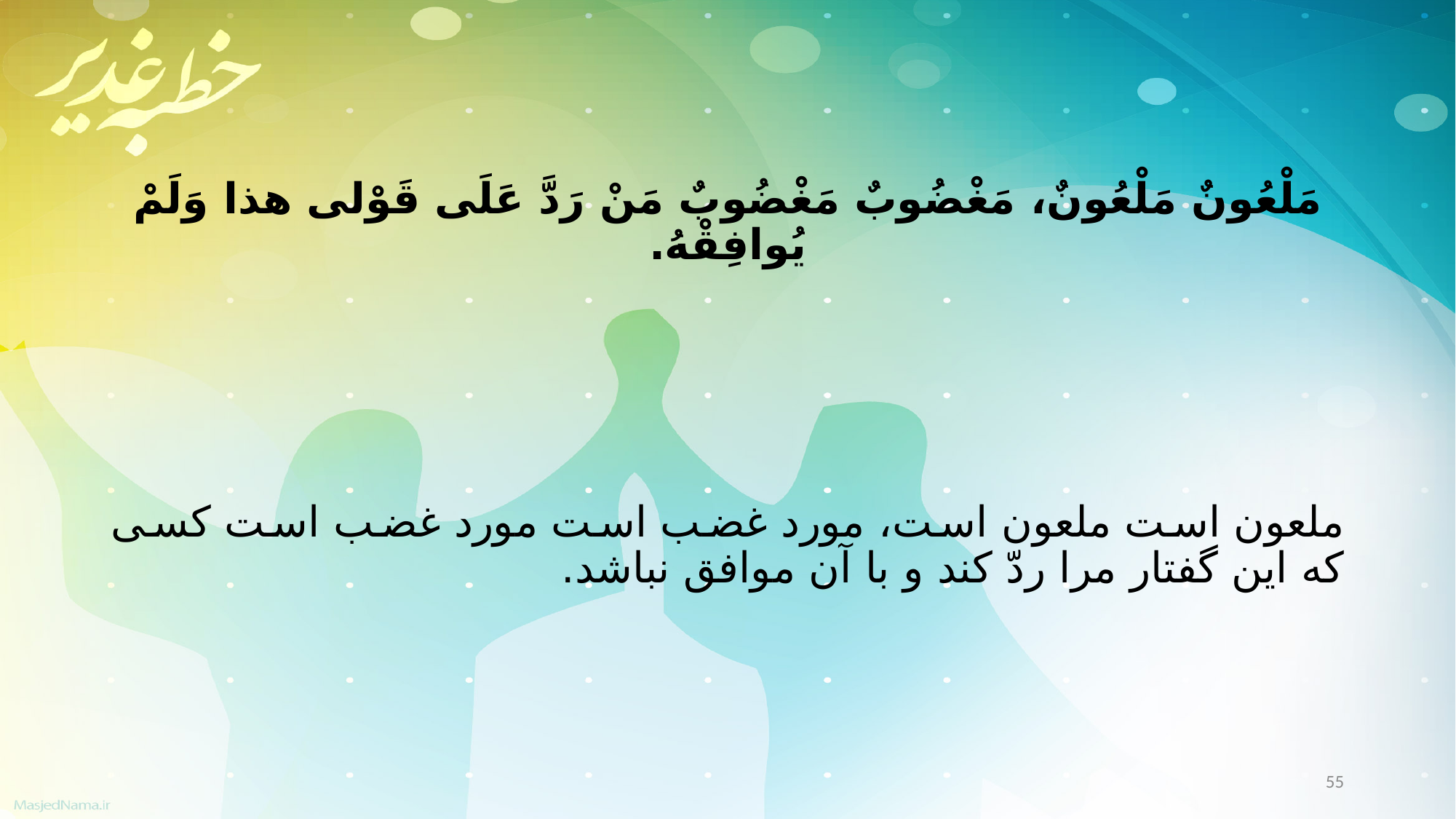

مَلْعُونٌ مَلْعُونٌ، مَغْضُوبٌ مَغْضُوبٌ مَنْ رَدَّ عَلَی قَوْلی هذا وَلَمْ یُوافِقْهُ.
ملعون است ملعون است، مورد غضب است مورد غضب است کسى که این گفتار مرا ردّ کند و با آن موافق نباشد.
55